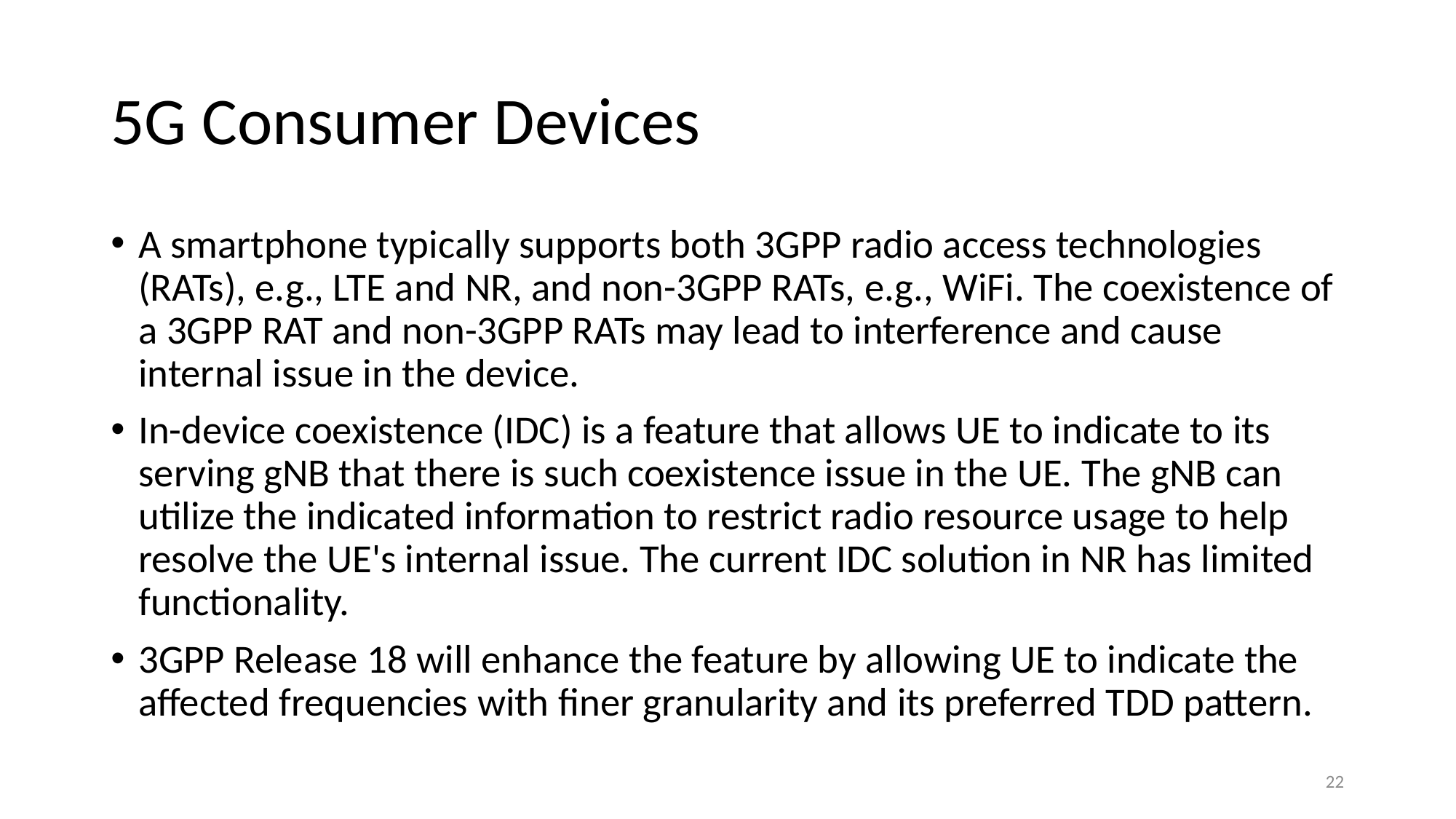

# 5G Consumer Devices
A smartphone typically supports both 3GPP radio access technologies (RATs), e.g., LTE and NR, and non-3GPP RATs, e.g., WiFi. The coexistence of a 3GPP RAT and non-3GPP RATs may lead to interference and cause internal issue in the device.
In-device coexistence (IDC) is a feature that allows UE to indicate to its serving gNB that there is such coexistence issue in the UE. The gNB can utilize the indicated information to restrict radio resource usage to help resolve the UE's internal issue. The current IDC solution in NR has limited functionality.
3GPP Release 18 will enhance the feature by allowing UE to indicate the affected frequencies with finer granularity and its preferred TDD pattern.
22